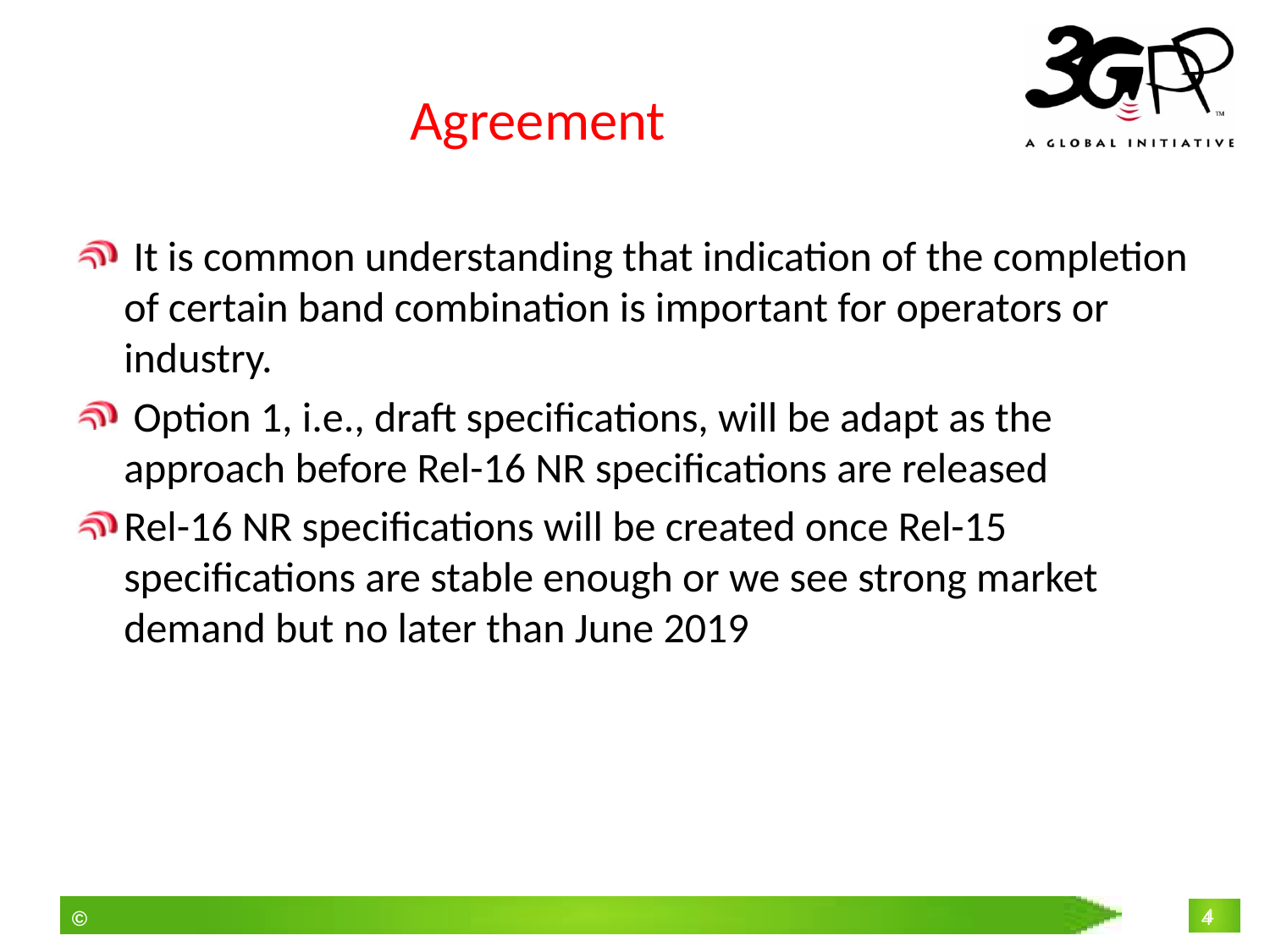

# Agreement
 It is common understanding that indication of the completion of certain band combination is important for operators or industry.
 Option 1, i.e., draft specifications, will be adapt as the approach before Rel-16 NR specifications are released
Rel-16 NR specifications will be created once Rel-15 specifications are stable enough or we see strong market demand but no later than June 2019
4